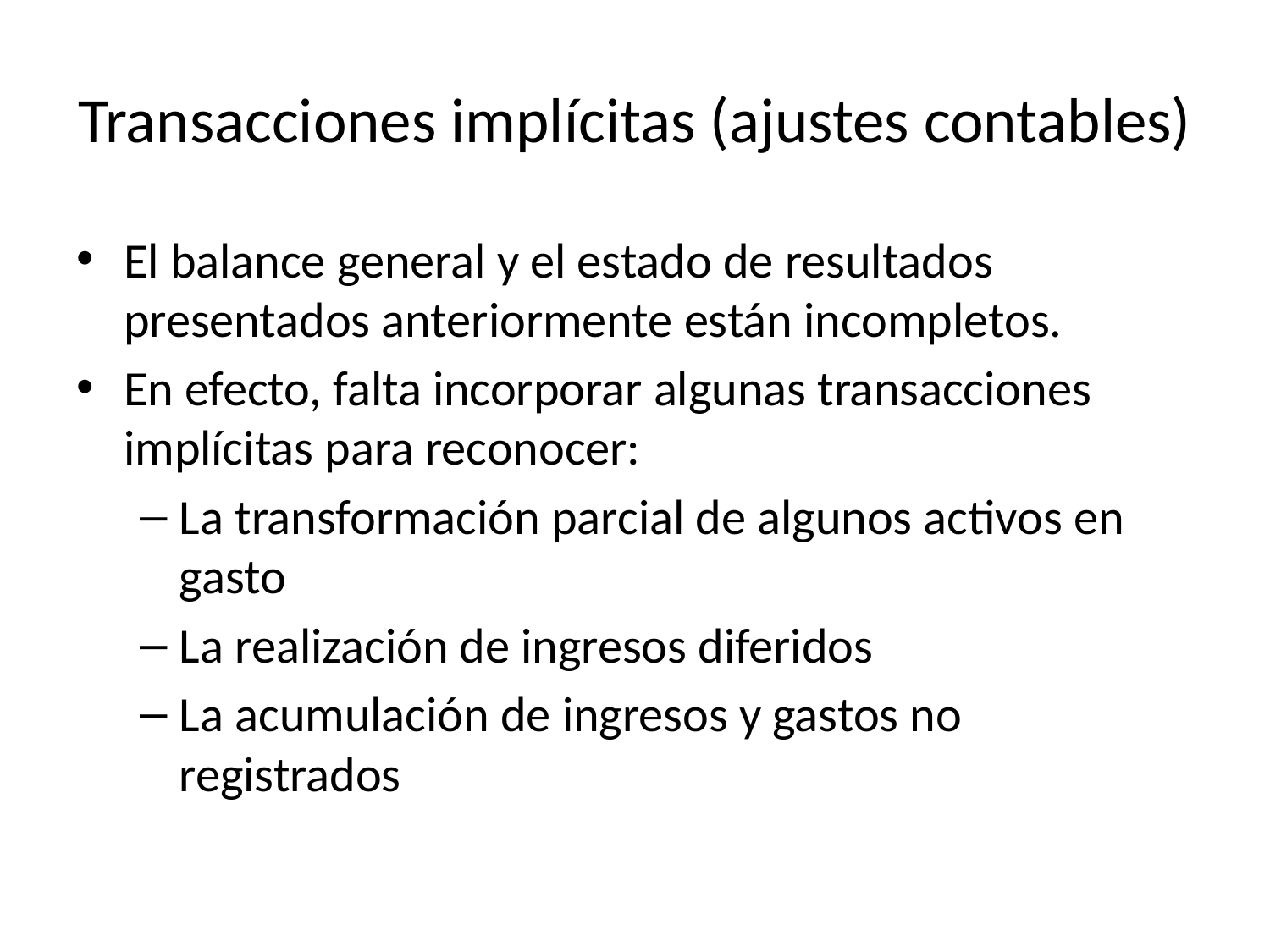

# Transacciones implícitas (ajustes contables)
El balance general y el estado de resultados presentados anteriormente están incompletos.
En efecto, falta incorporar algunas transacciones implícitas para reconocer:
La transformación parcial de algunos activos en gasto
La realización de ingresos diferidos
La acumulación de ingresos y gastos no registrados